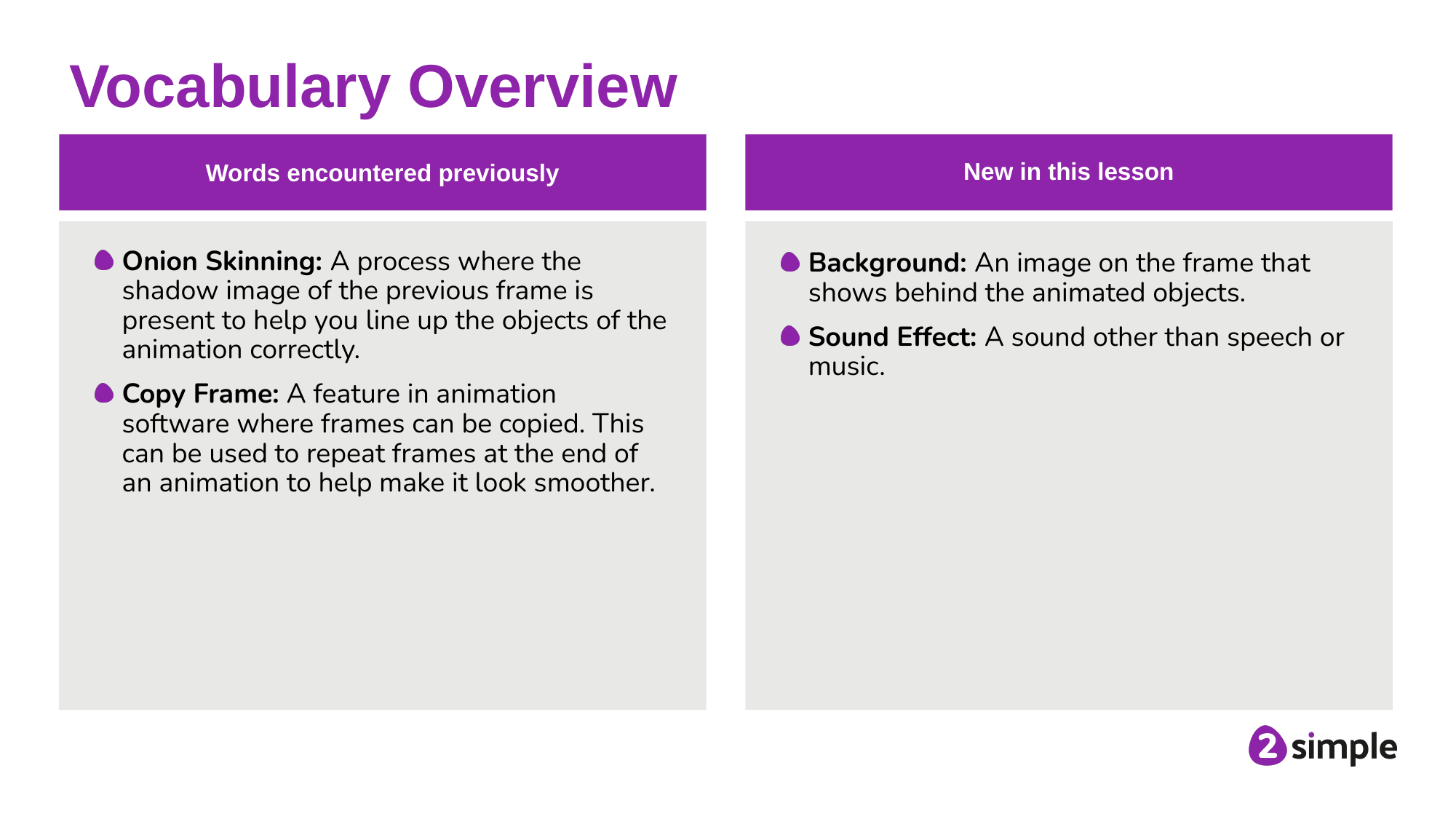

# Vocabulary Overview
New in this lesson
Words encountered previously
Onion Skinning: A process where the shadow image of the previous frame is present to help you line up the objects of the animation correctly.
Copy Frame: A feature in animation software where frames can be copied. This can be used to repeat frames at the end of an animation to help make it look smoother.

Background: An image on the frame that shows behind the animated objects.
Sound Effect: A sound other than speech or music.